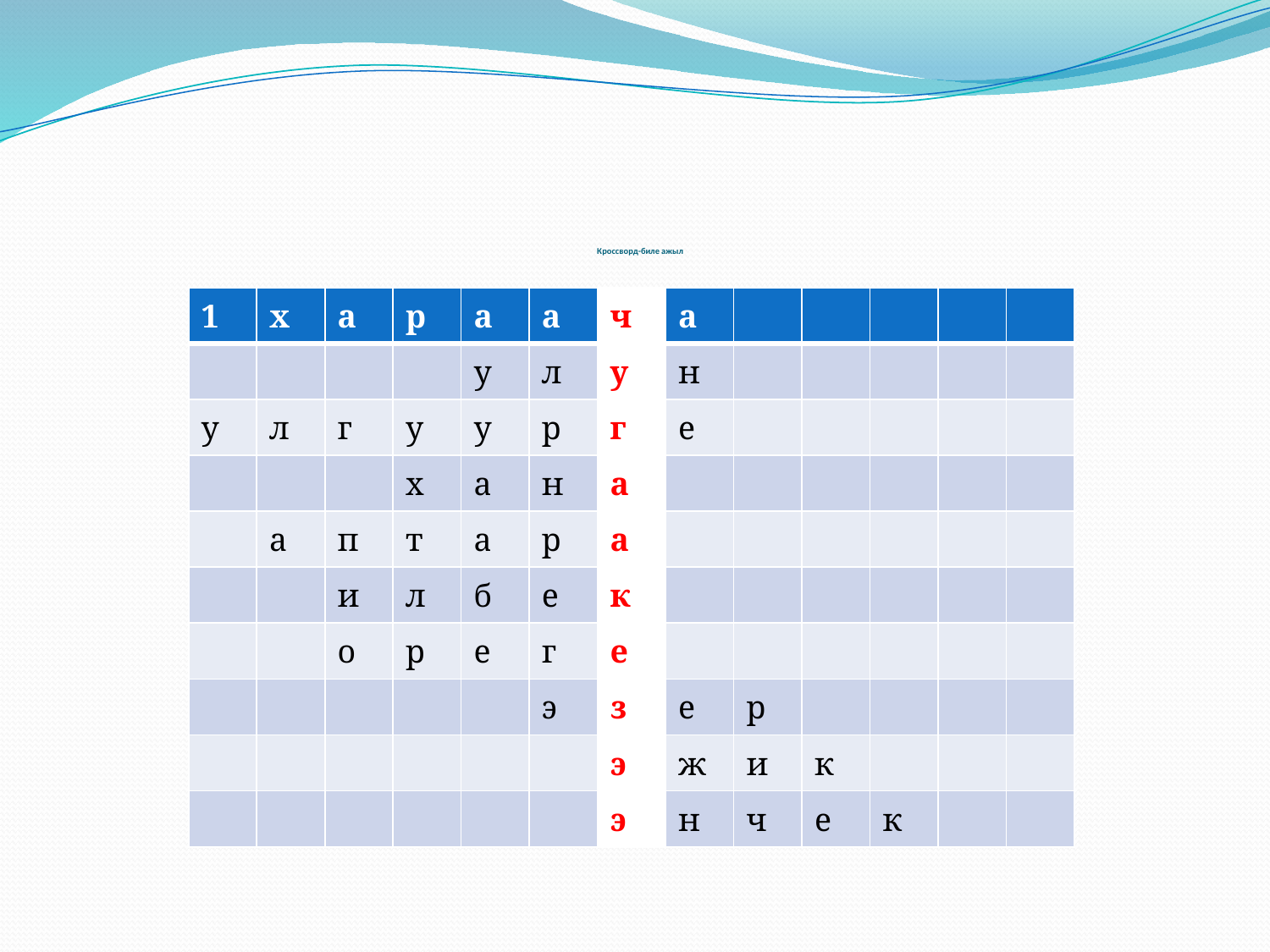

# Кроссворд-биле ажыл
| 1 | х | а | р | а | а | ч | а |  |  |  |  |  |
| --- | --- | --- | --- | --- | --- | --- | --- | --- | --- | --- | --- | --- |
|  |  |  |  | у | л | у | н |  |  |  |  |  |
| у | л | г | у | у | р | г | е |  |  |  |  |  |
|  |  |  | х | а | н | а |  |  |  |  |  |  |
|  | а | п | т | а | р | а |  |  |  |  |  |  |
|  |  | и | л | б | е | к |  |  |  |  |  |  |
|  |  | о | р | е | г | е |  |  |  |  |  |  |
|  |  |  |  |  | э | з | е | р |  |  |  |  |
|  |  |  |  |  |  | э | ж | и | к |  |  |  |
|  |  |  |  |  |  | э | н | ч | е | к |  |  |